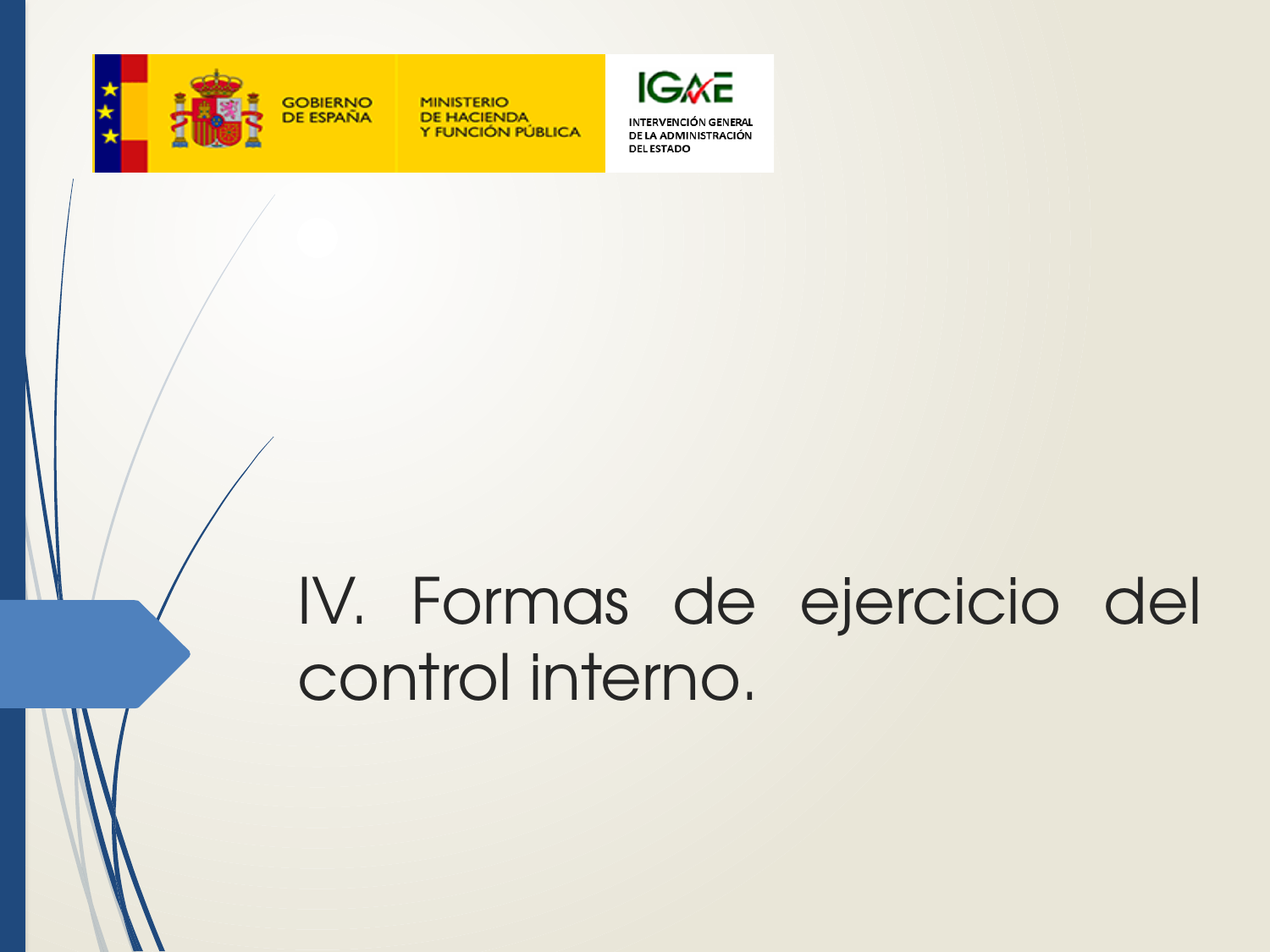

# IV. Formas de ejercicio del control interno.